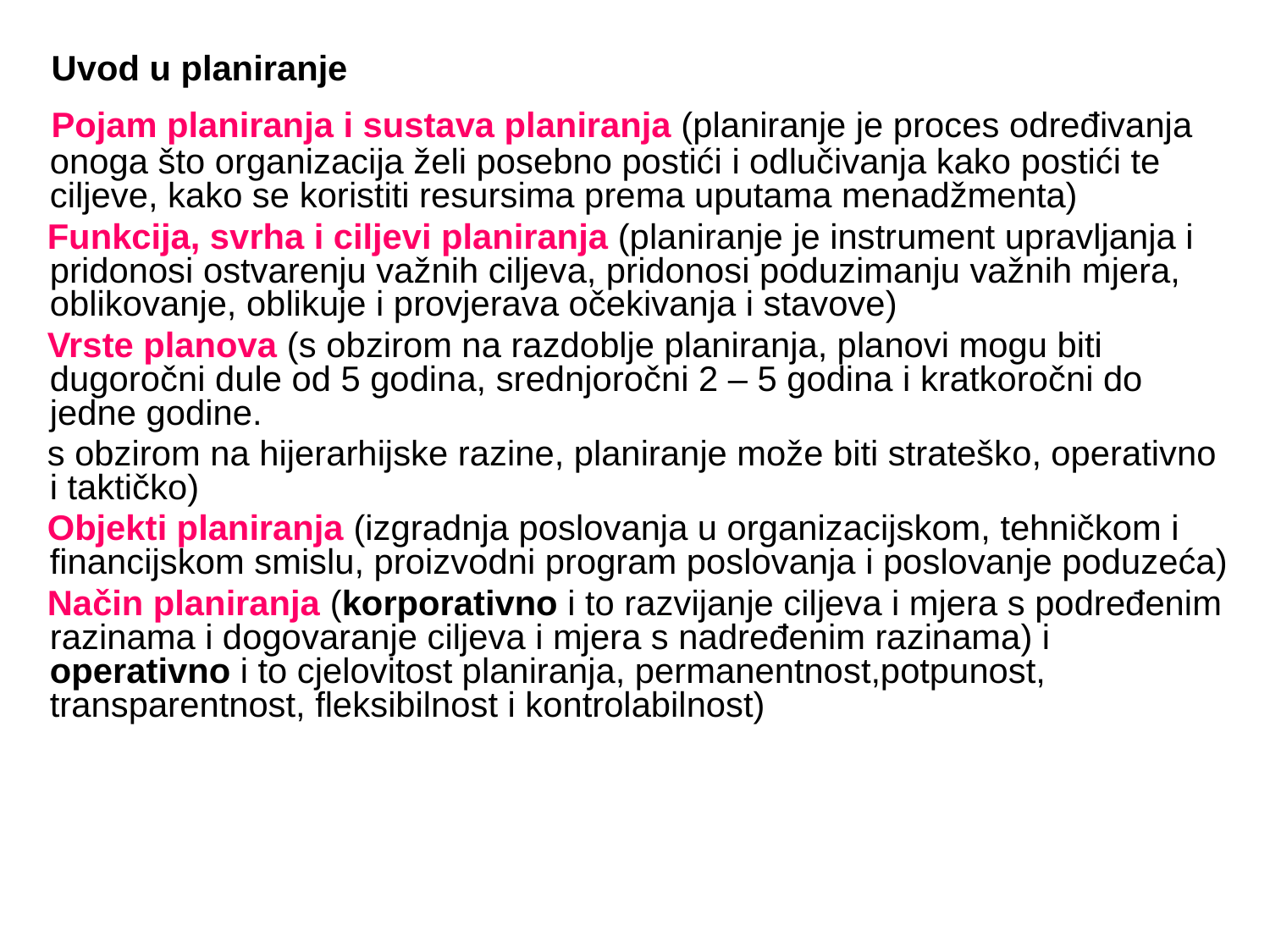

Uvod u planiranje
 Pojam planiranja i sustava planiranja (planiranje je proces određivanja onoga što organizacija želi posebno postići i odlučivanja kako postići te ciljeve, kako se koristiti resursima prema uputama menadžmenta)
 Funkcija, svrha i ciljevi planiranja (planiranje je instrument upravljanja i pridonosi ostvarenju važnih ciljeva, pridonosi poduzimanju važnih mjera, oblikovanje, oblikuje i provjerava očekivanja i stavove)
 Vrste planova (s obzirom na razdoblje planiranja, planovi mogu biti dugoročni dule od 5 godina, srednjoročni 2 – 5 godina i kratkoročni do jedne godine.
 s obzirom na hijerarhijske razine, planiranje može biti strateško, operativno i taktičko)
 Objekti planiranja (izgradnja poslovanja u organizacijskom, tehničkom i financijskom smislu, proizvodni program poslovanja i poslovanje poduzeća)
 Način planiranja (korporativno i to razvijanje ciljeva i mjera s podređenim razinama i dogovaranje ciljeva i mjera s nadređenim razinama) i operativno i to cjelovitost planiranja, permanentnost,potpunost, transparentnost, fleksibilnost i kontrolabilnost)